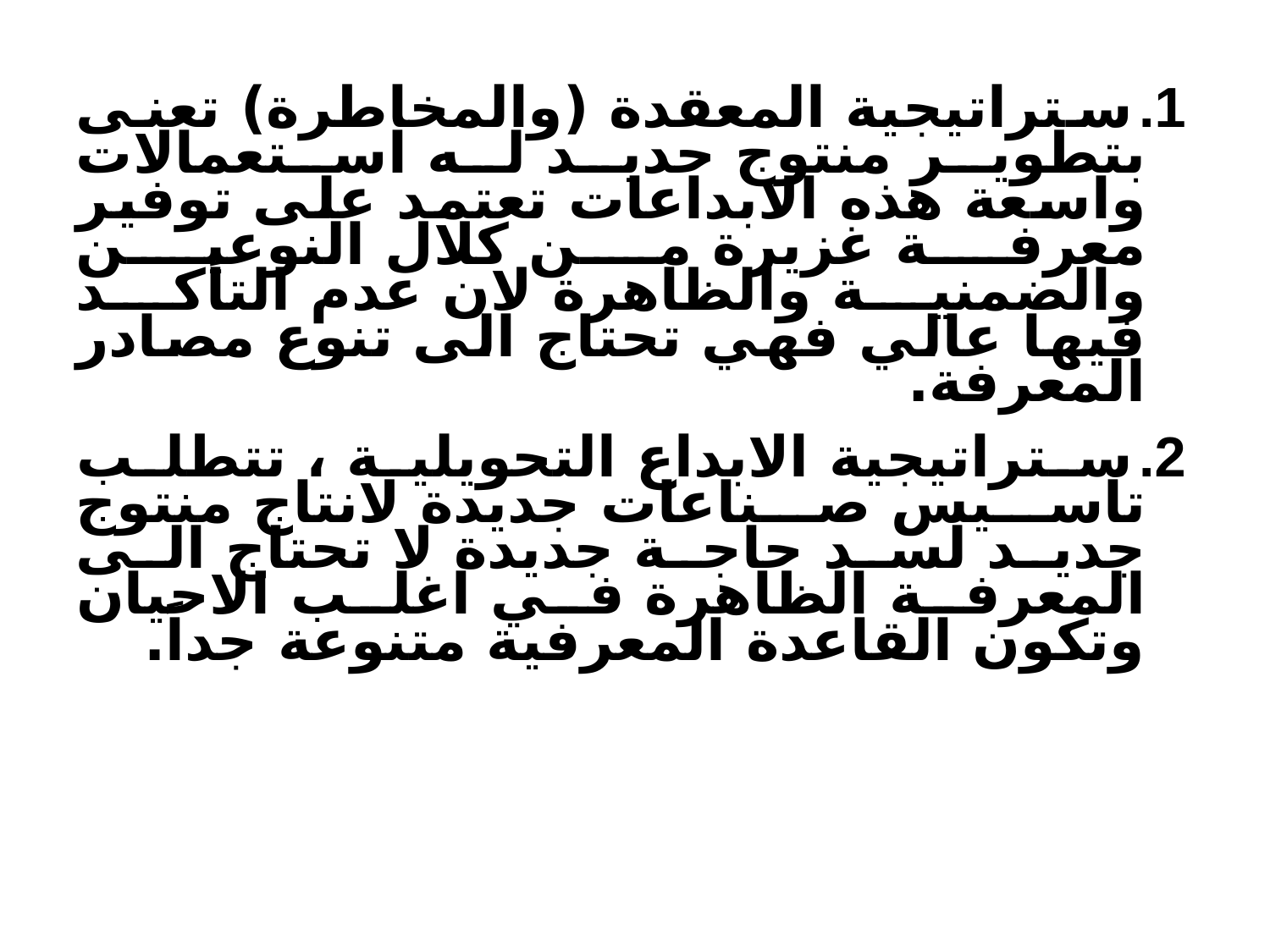

ستراتيجية المعقدة (والمخاطرة) تعنى بتطوير منتوج جديد له استعمالات واسعة هذه الابداعات تعتمد على توفير معرفة غزيرة من كلال النوعين والضمنية والظاهرة لان عدم التأكد فيها عالي فهي تحتاج الى تنوع مصادر المعرفة.
ستراتيجية الابداع التحويلية ، تتطلب تاسيس صناعات جديدة لانتاج منتوج جديد لسد حاجة جديدة لا تحتاج الى المعرفة الظاهرة في اغلب الاحيان وتكون القاعدة المعرفية متنوعة جداً.